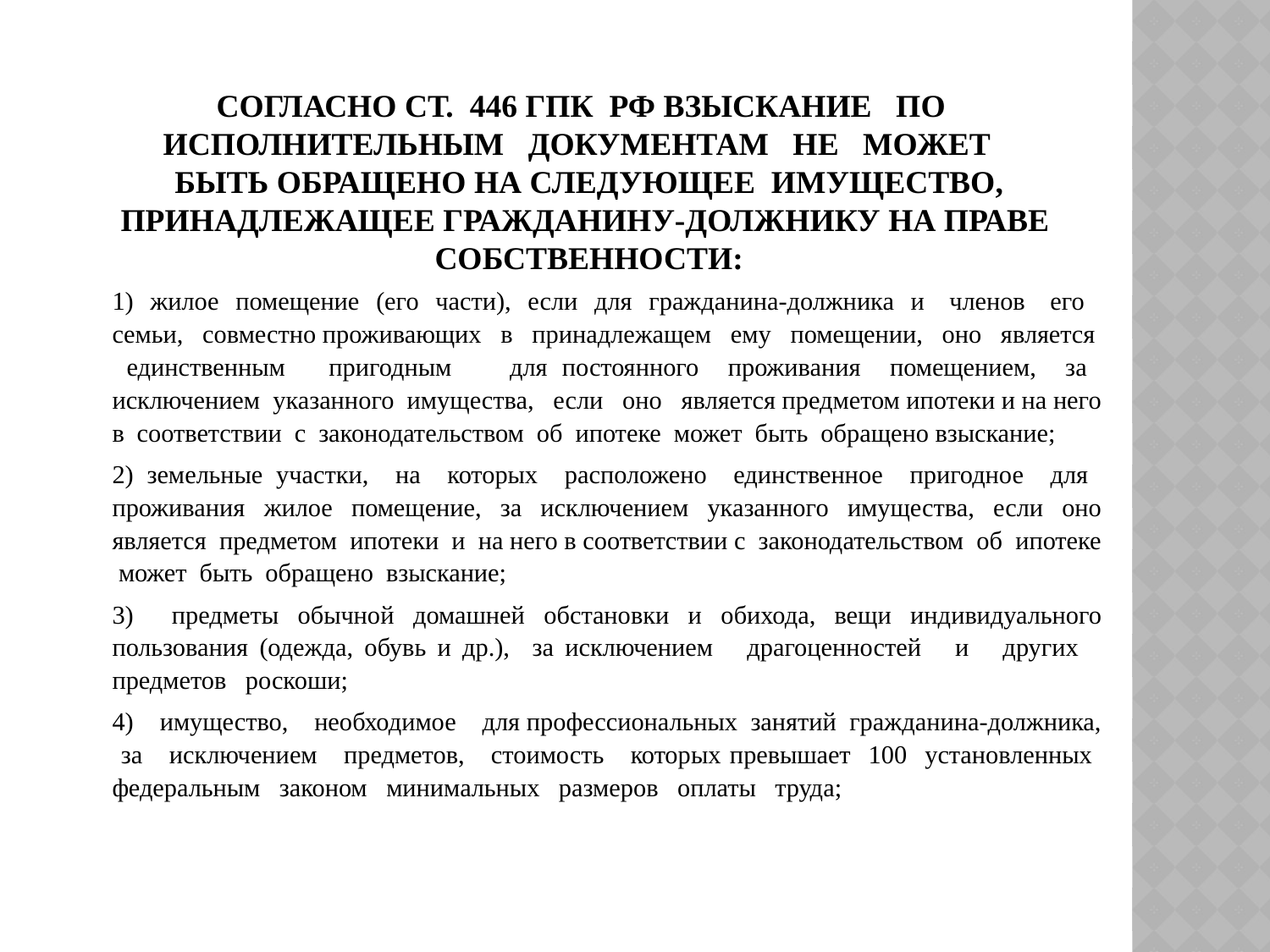

# Согласно ст.  446 ГПК  РФ взыскание   по   исполнительным   документам   не   может    быть обращено на следующее  имущество, принадлежащее гражданину-должнику на праве  собственности:
1)  жилое  помещение  (его  части),  если  для  гражданина-должника  и   членов   его   семьи,   совместно проживающих   в   принадлежащем   ему   помещении,   оно   является   единственным   пригодным    для постоянного  проживания  помещением,  за  исключением  указанного  имущества,   если   оно   является предметом ипотеки и на него в  соответствии  с  законодательством  об  ипотеке  может  быть  обращено взыскание;
2) земельные участки,  на  которых  расположено  единственное  пригодное  для  проживания жилое помещение, за исключением указанного имущества, если оно является  предметом  ипотеки  и  на него в соответствии с  законодательством  об  ипотеке  может  быть  обращено  взыскание;
3)  предметы обычной домашней обстановки и обихода, вещи индивидуального пользования (одежда, обувь и др.),  за исключением   драгоценностей   и   других   предметов   роскоши;
4)    имущество,    необходимое    для профессиональных  занятий  гражданина-должника,  за   исключением   предметов,   стоимость   которых превышает  100  установленных  федеральным   законом   минимальных   размеров   оплаты   труда;